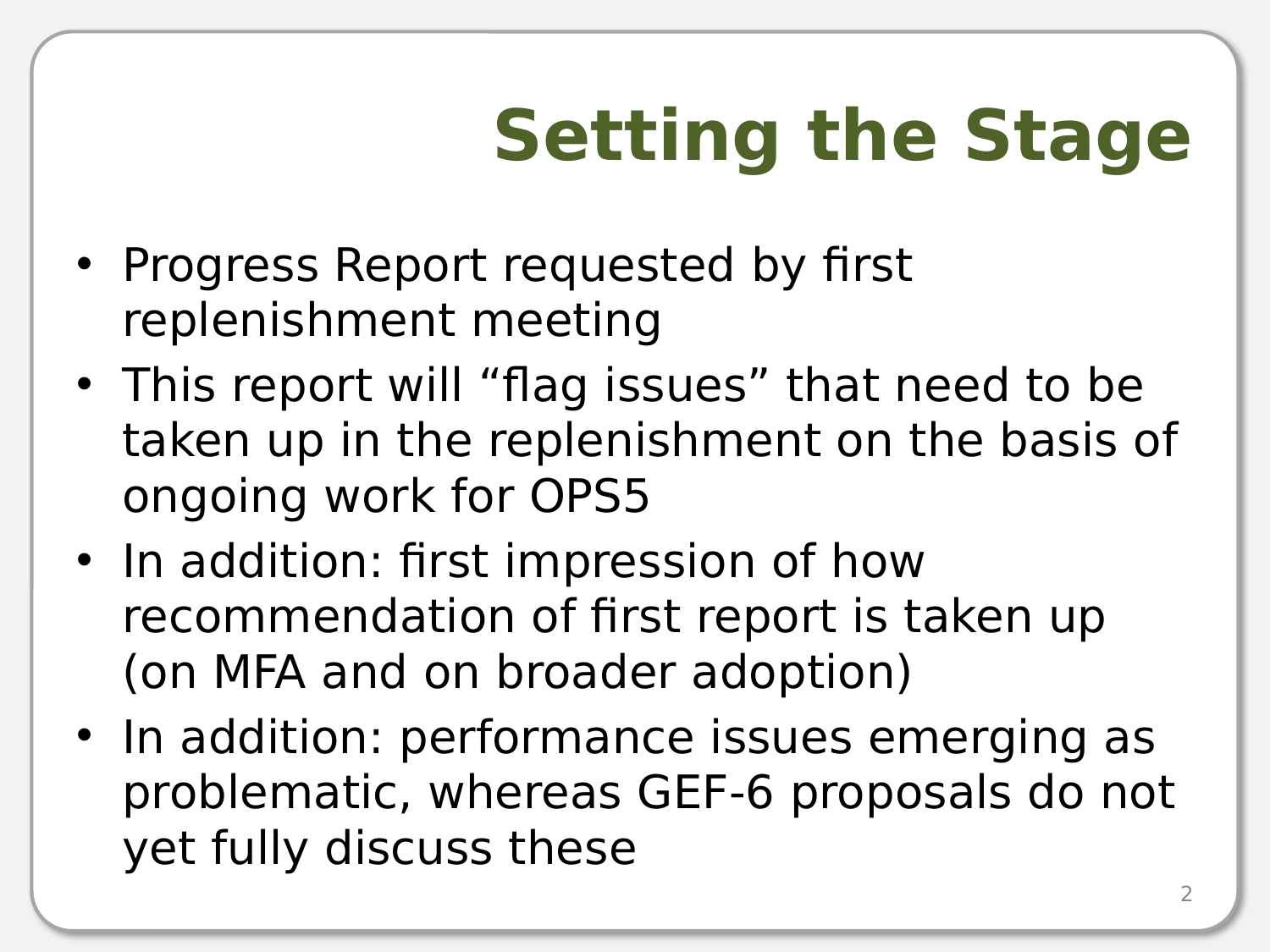

# Setting the Stage
Progress Report requested by first replenishment meeting
This report will “flag issues” that need to be taken up in the replenishment on the basis of ongoing work for OPS5
In addition: first impression of how recommendation of first report is taken up (on MFA and on broader adoption)
In addition: performance issues emerging as problematic, whereas GEF-6 proposals do not yet fully discuss these
2